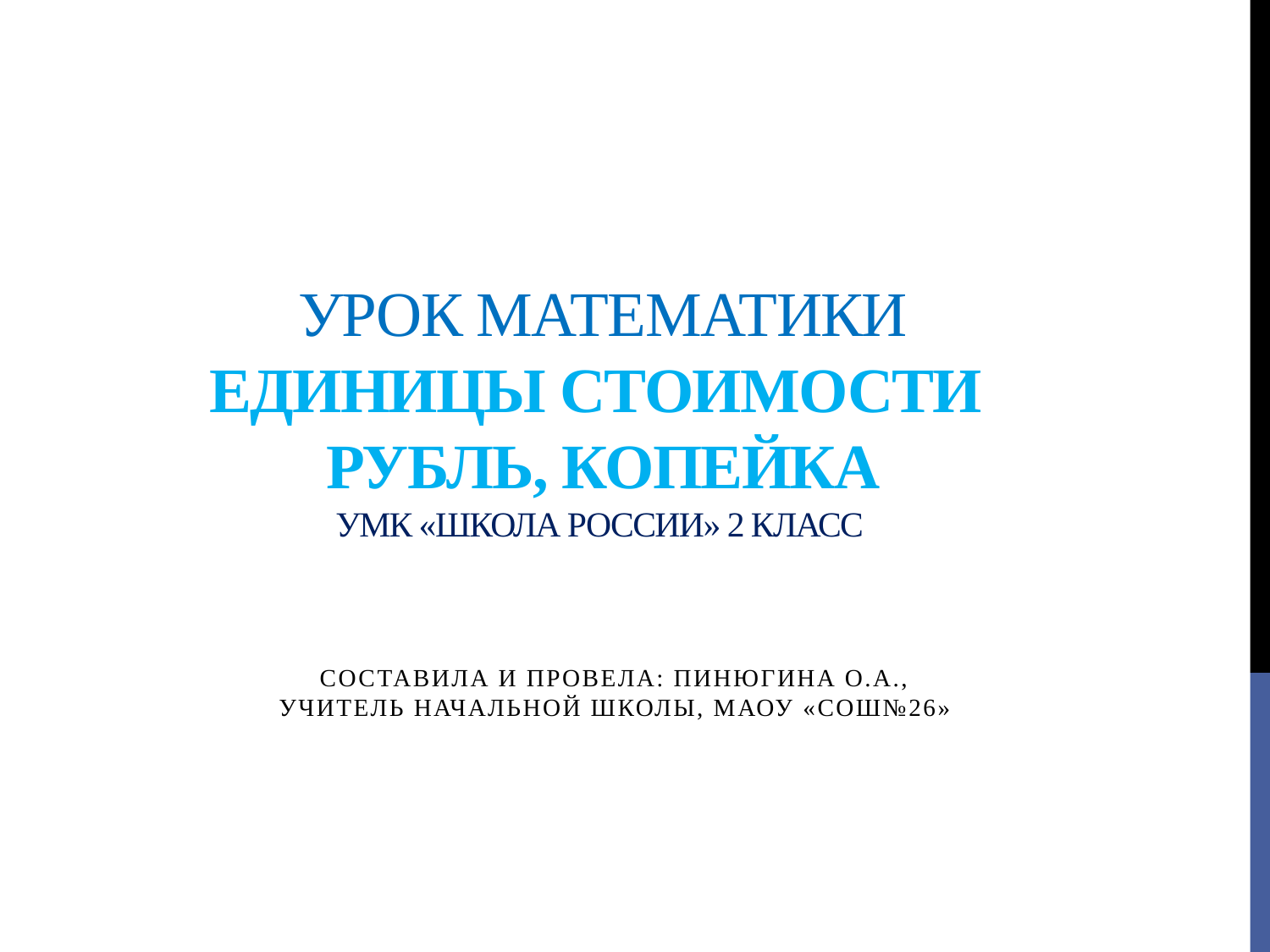

# Урок математики Единицы стоимости рубль, копейка УМК «Школа России» 2 класс
Составила и провела: Пинюгина О.А., учитель начальной школы, МАОУ «СОШ№26»